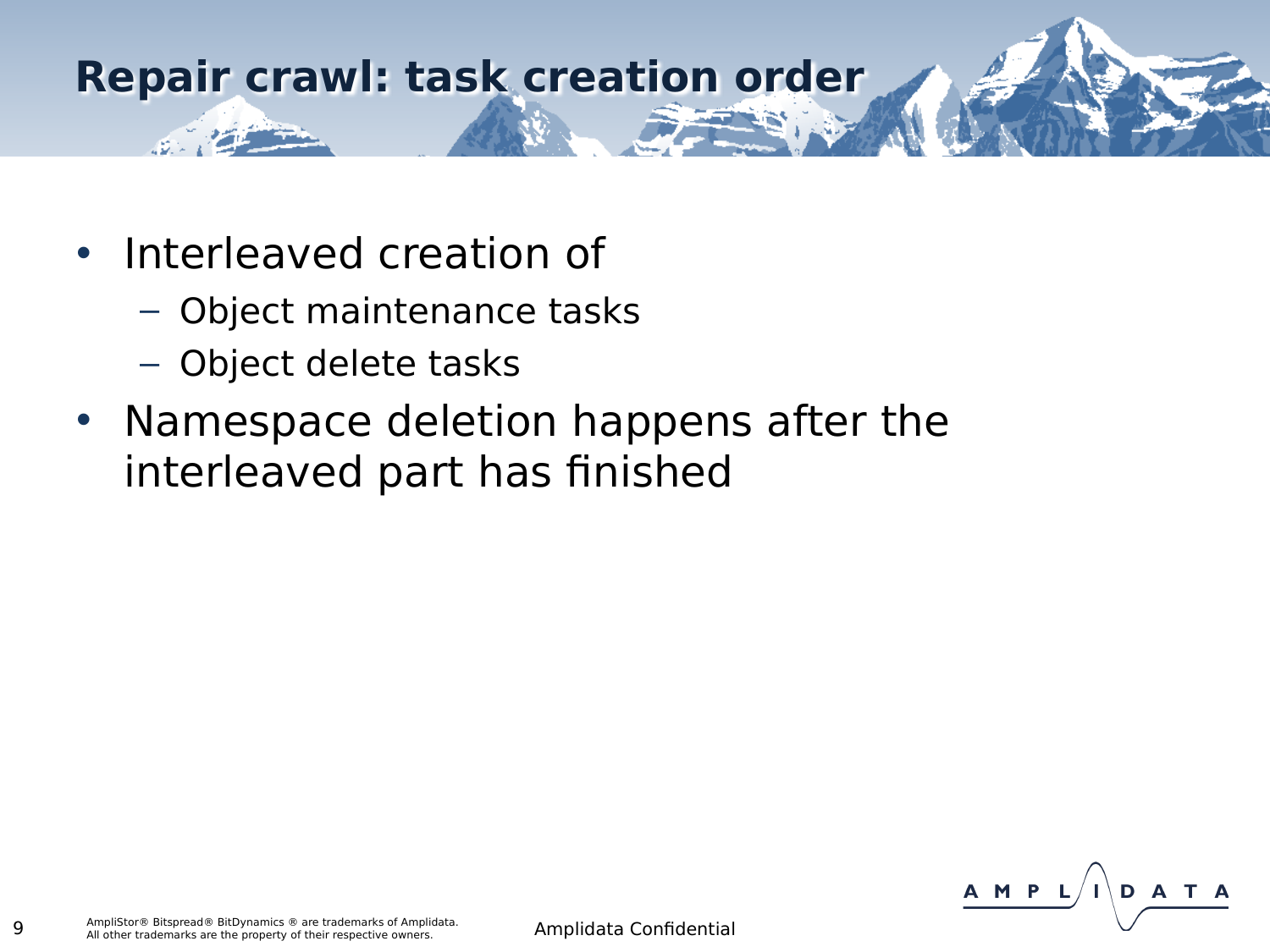

# Repair crawl: task creation order
Interleaved creation of
Object maintenance tasks
Object delete tasks
Namespace deletion happens after the interleaved part has finished

9
Amplidata Confidential